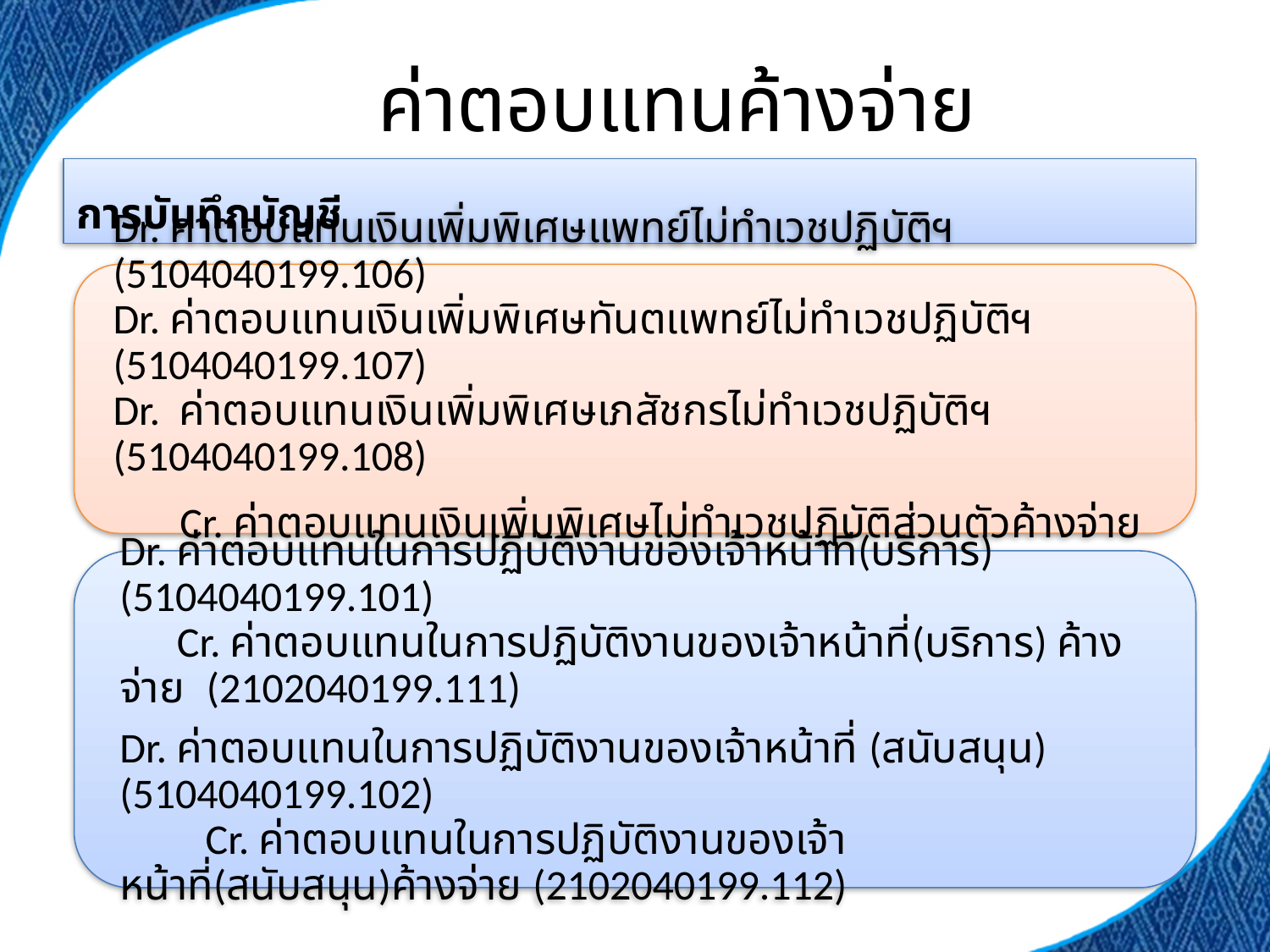

# ค่าตอบแทนค้างจ่าย
การบันทึกบัญชี
Dr. ค่าตอบแทนเงินเพิ่มพิเศษแพทย์ไม่ทำเวชปฏิบัติฯ (5104040199.106)
Dr. ค่าตอบแทนเงินเพิ่มพิเศษทันตแพทย์ไม่ทำเวชปฏิบัติฯ (5104040199.107)
Dr.  ค่าตอบแทนเงินเพิ่มพิเศษเภสัชกรไม่ทำเวชปฏิบัติฯ (5104040199.108)
       Cr. ค่าตอบแทนเงินเพิ่มพิเศษไม่ทำเวชปฏิบัติส่วนตัวค้างจ่าย    (2102040199.110)
Dr. ค่าตอบแทนในการปฏิบัติงานของเจ้าหน้าที(บริการ) (5104040199.101)
      Cr. ค่าตอบแทนในการปฏิบัติงานของเจ้าหน้าที่(บริการ) ค้างจ่าย  (2102040199.111)
Dr. ค่าตอบแทนในการปฏิบัติงานของเจ้าหน้าที่ (สนับสนุน) (5104040199.102)
         Cr. ค่าตอบแทนในการปฏิบัติงานของเจ้าหน้าที่(สนับสนุน)ค้างจ่าย (2102040199.112)